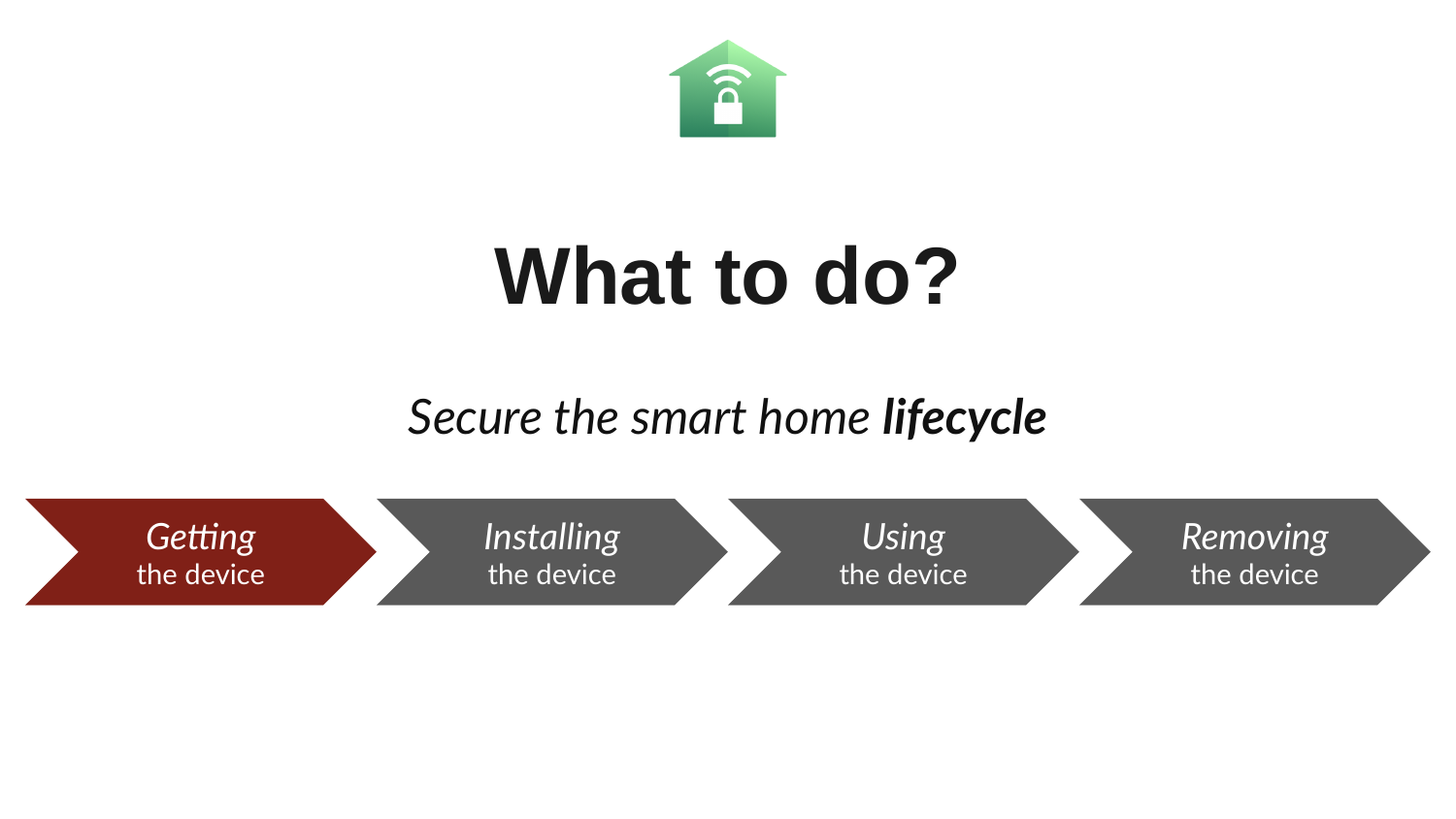

# What to do?
Secure the smart home lifecycle
Getting
the device
Installing
the device
Using
the device
Removing
the device